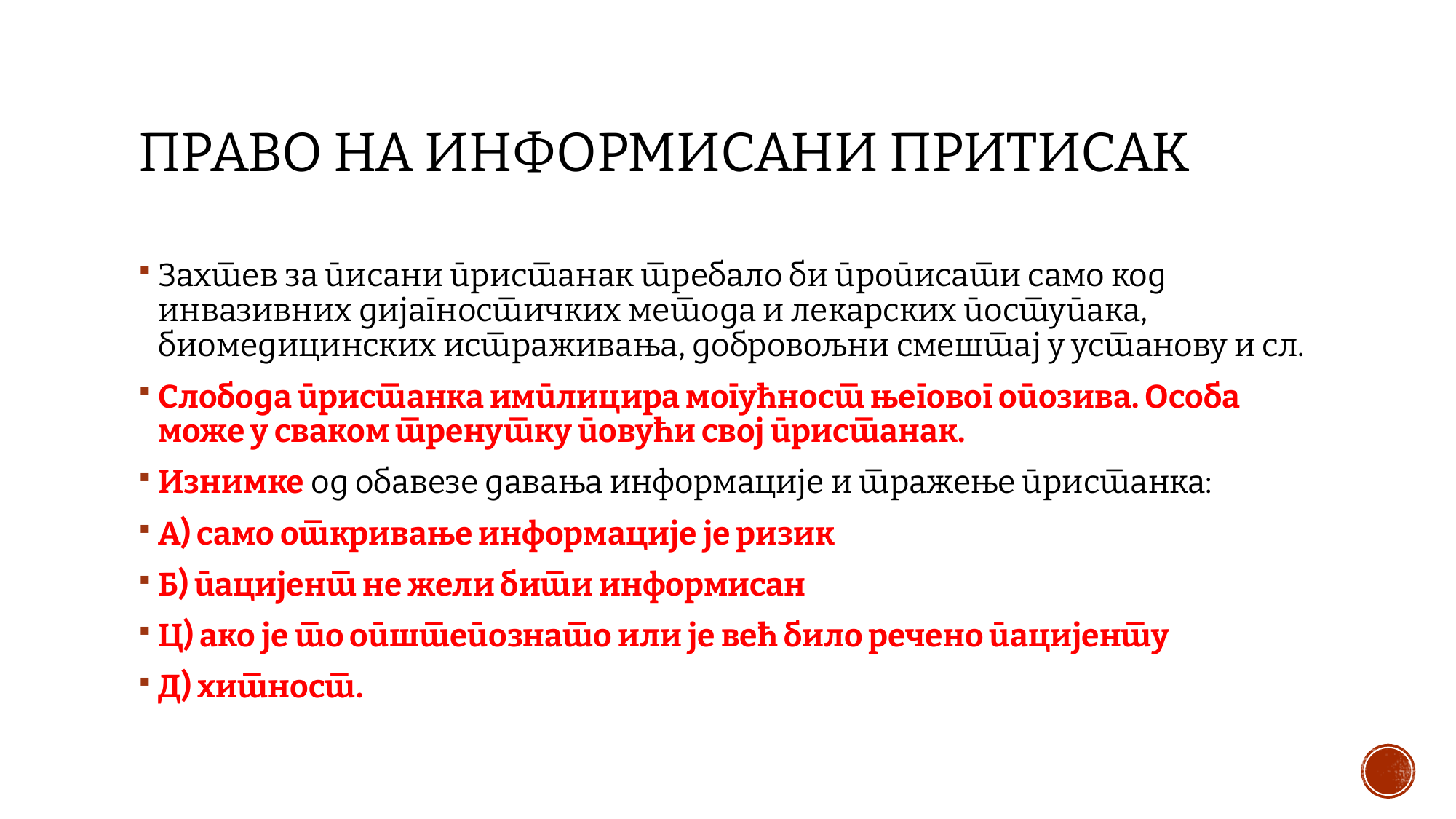

# Право на информисани притисак
Захтев за писани пристанак требало би прописати само код инвазивних дијагностичких метода и лекарских поступака, биомедицинских истраживања, добровољни смештај у установу и сл.
Слобода пристанка имплицира могућност његовог опозива. Особа може у сваком тренутку повући свој пристанак.
Изнимке од обавезе давања информације и тражење пристанка:
А) само откривање информације је ризик
Б) пацијент не жели бити информисан
Ц) ако је то општепознато или је већ било речено пацијенту
Д) хитност.